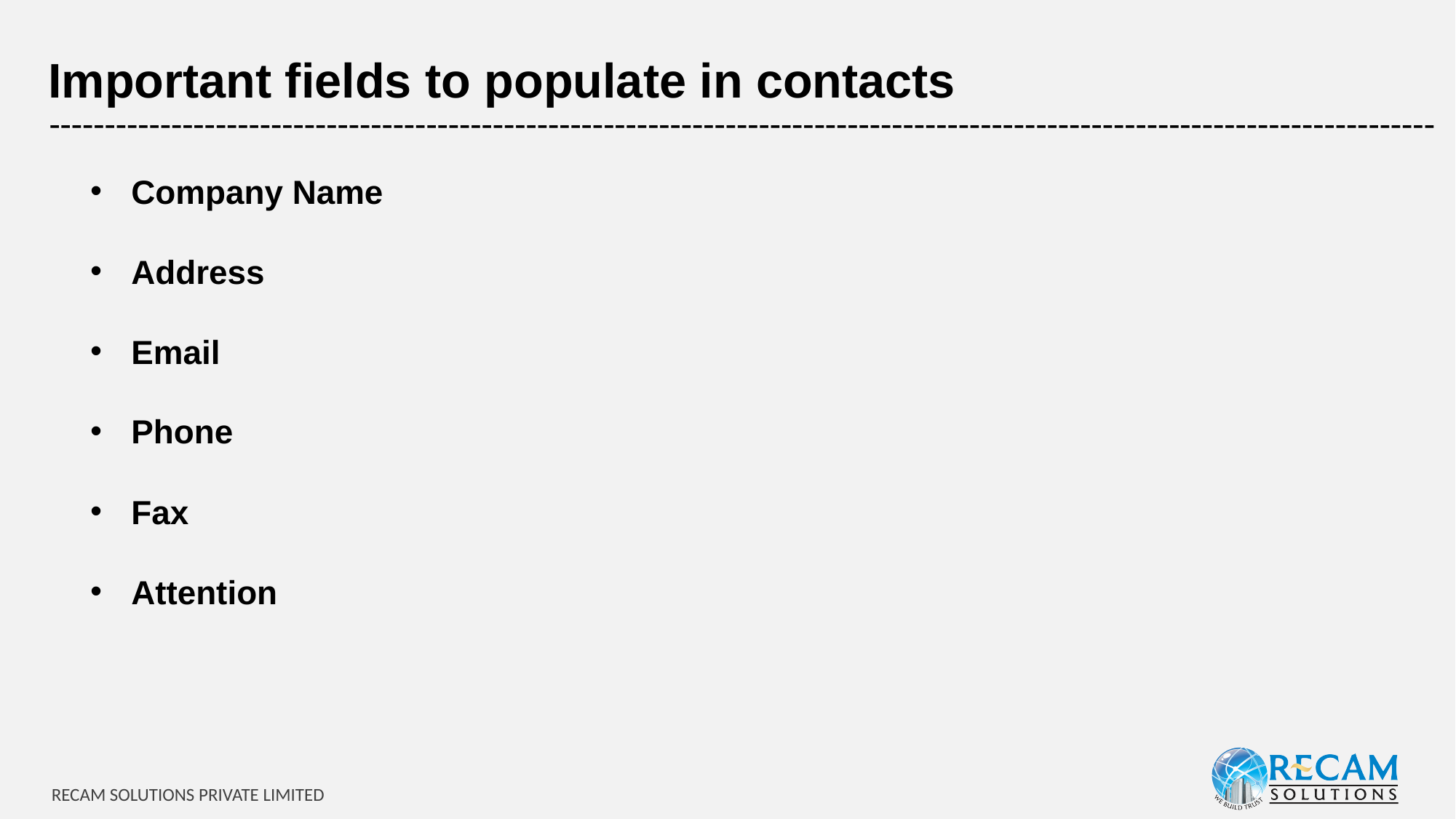

Important fields to populate in contacts
-----------------------------------------------------------------------------------------------------------------------------
Company Name

Address

Email

Phone

Fax

Attention

RECAM SOLUTIONS PRIVATE LIMITED